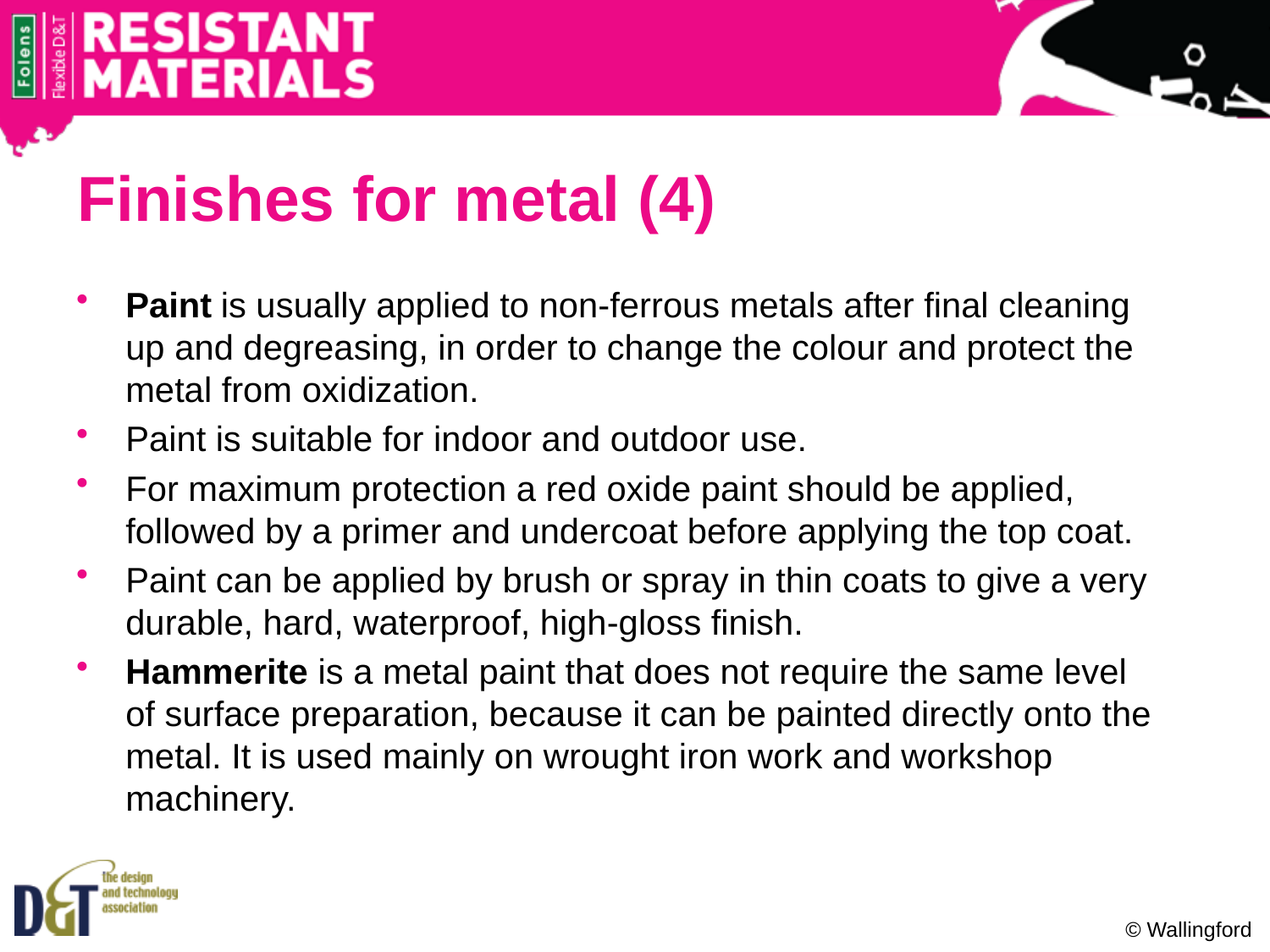

Finishes for metal (4)
Paint is usually applied to non-ferrous metals after final cleaning up and degreasing, in order to change the colour and protect the metal from oxidization.
Paint is suitable for indoor and outdoor use.
For maximum protection a red oxide paint should be applied, followed by a primer and undercoat before applying the top coat.
Paint can be applied by brush or spray in thin coats to give a very durable, hard, waterproof, high-gloss finish.
Hammerite is a metal paint that does not require the same level of surface preparation, because it can be painted directly onto the metal. It is used mainly on wrought iron work and workshop machinery.
© Wallingford